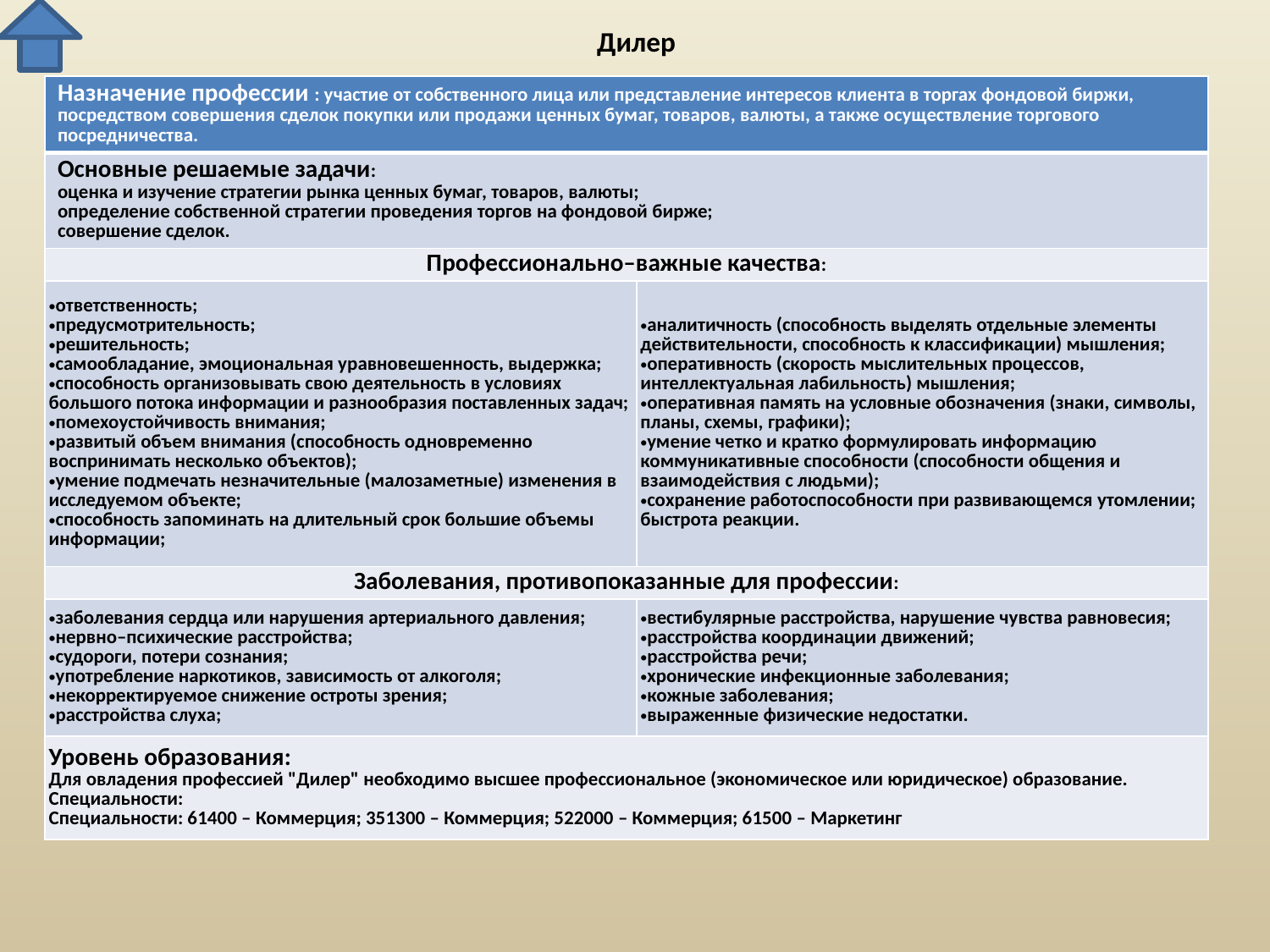

# Дилер
| Назначение профессии : участие от собственного лица или представление интересов клиента в торгах фондовой биржи, посредством совершения сделок покупки или продажи ценных бумаг, товаров, валюты, а также осуществление торгового посредничества. |  |
| --- | --- |
| Основные решаемые задачи: оценка и изучение стратегии рынка ценных бумаг, товаров, валюты; определение собственной стратегии проведения торгов на фондовой бирже; совершение сделок. |  |
| Профессионально–важные качества: |  |
| ответственность; предусмотрительность; решительность; самообладание, эмоциональная уравновешенность, выдержка; способность организовывать свою деятельность в условиях большого потока информации и разнообразия поставленных задач; помехоустойчивость внимания; развитый объем внимания (способность одновременно воспринимать несколько объектов); умение подмечать незначительные (малозаметные) изменения в исследуемом объекте; способность запоминать на длительный срок большие объемы информации; | аналитичность (способность выделять отдельные элементы действительности, способность к классификации) мышления; оперативность (скорость мыслительных процессов, интеллектуальная лабильность) мышления; оперативная память на условные обозначения (знаки, символы, планы, схемы, графики); умение четко и кратко формулировать информацию коммуникативные способности (способности общения и взаимодействия с людьми); сохранение работоспособности при развивающемся утомлении; быстрота реакции. |
| Заболевания, противопоказанные для профессии: |  |
| заболевания сердца или нарушения артериального давления; нервно–психические расстройства; судороги, потери сознания; употребление наркотиков, зависимость от алкоголя; некорректируемое снижение остроты зрения; расстройства слуха; | вестибулярные расстройства, нарушение чувства равновесия; расстройства координации движений; расстройства речи; хронические инфекционные заболевания; кожные заболевания; выраженные физические недостатки. |
| Уровень образования: Для овладения профессией "Дилер" необходимо высшее профессиональное (экономическое или юридическое) образование.  Специальности:  Специальности: 61400 – Коммерция; 351300 – Коммерция; 522000 – Коммерция; 61500 – Маркетинг |  |